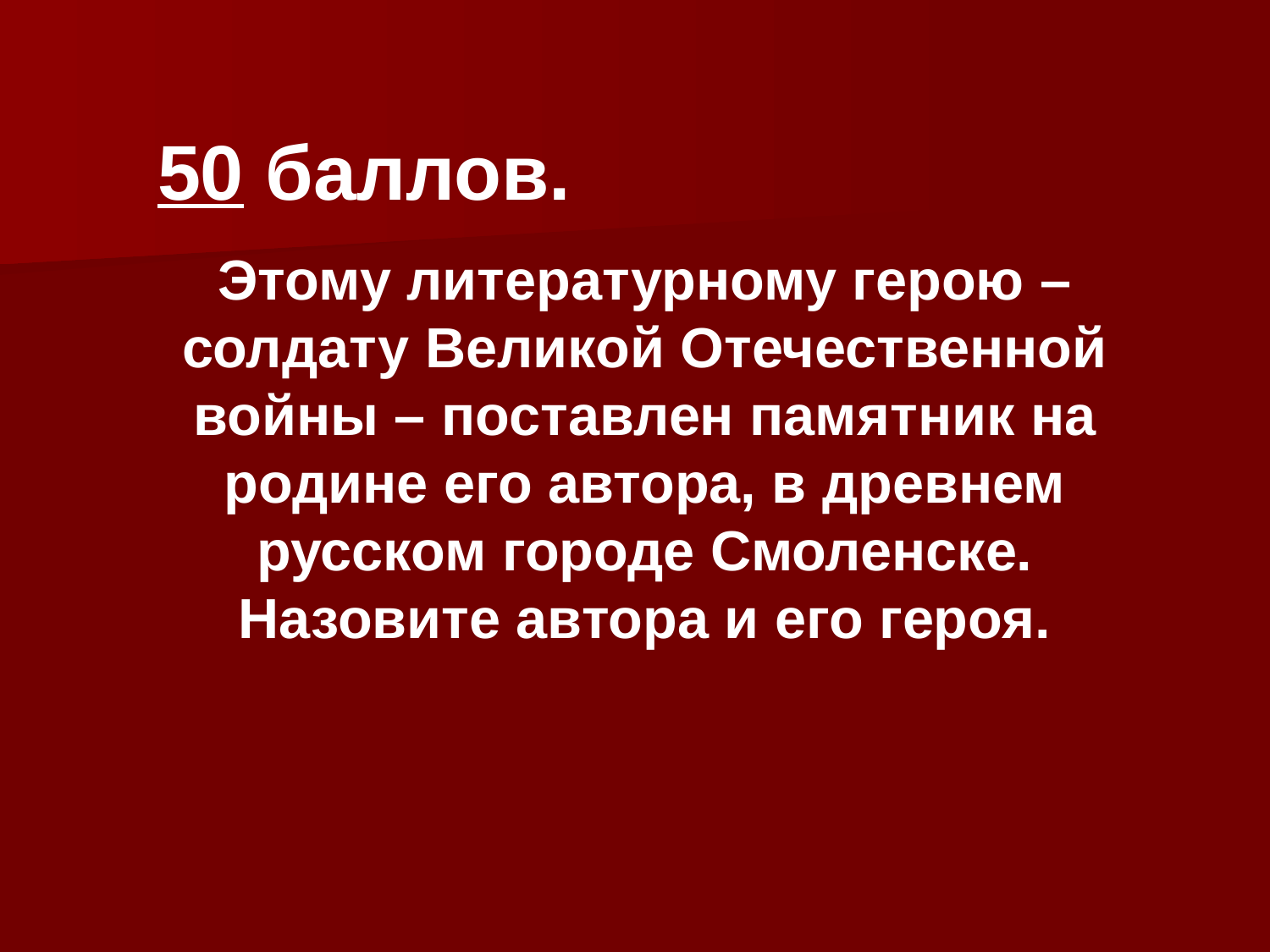

50 баллов.
Этому литературному герою – солдату Великой Отечественной войны – поставлен памятник на родине его автора, в древнем русском городе Смоленске. Назовите автора и его героя.